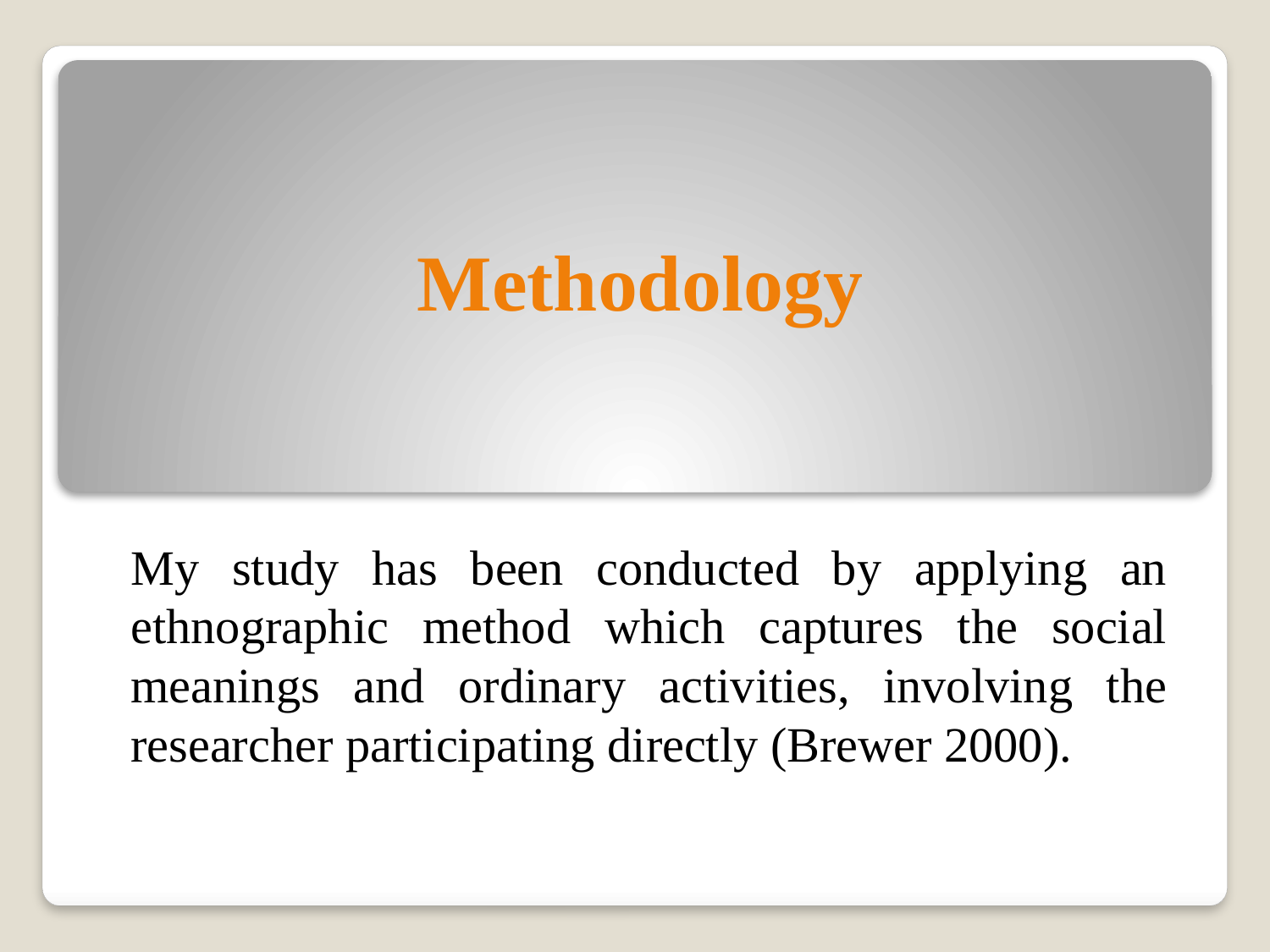

# Methodology
My study has been conducted by applying an ethnographic method which captures the social meanings and ordinary activities, involving the researcher participating directly (Brewer 2000).